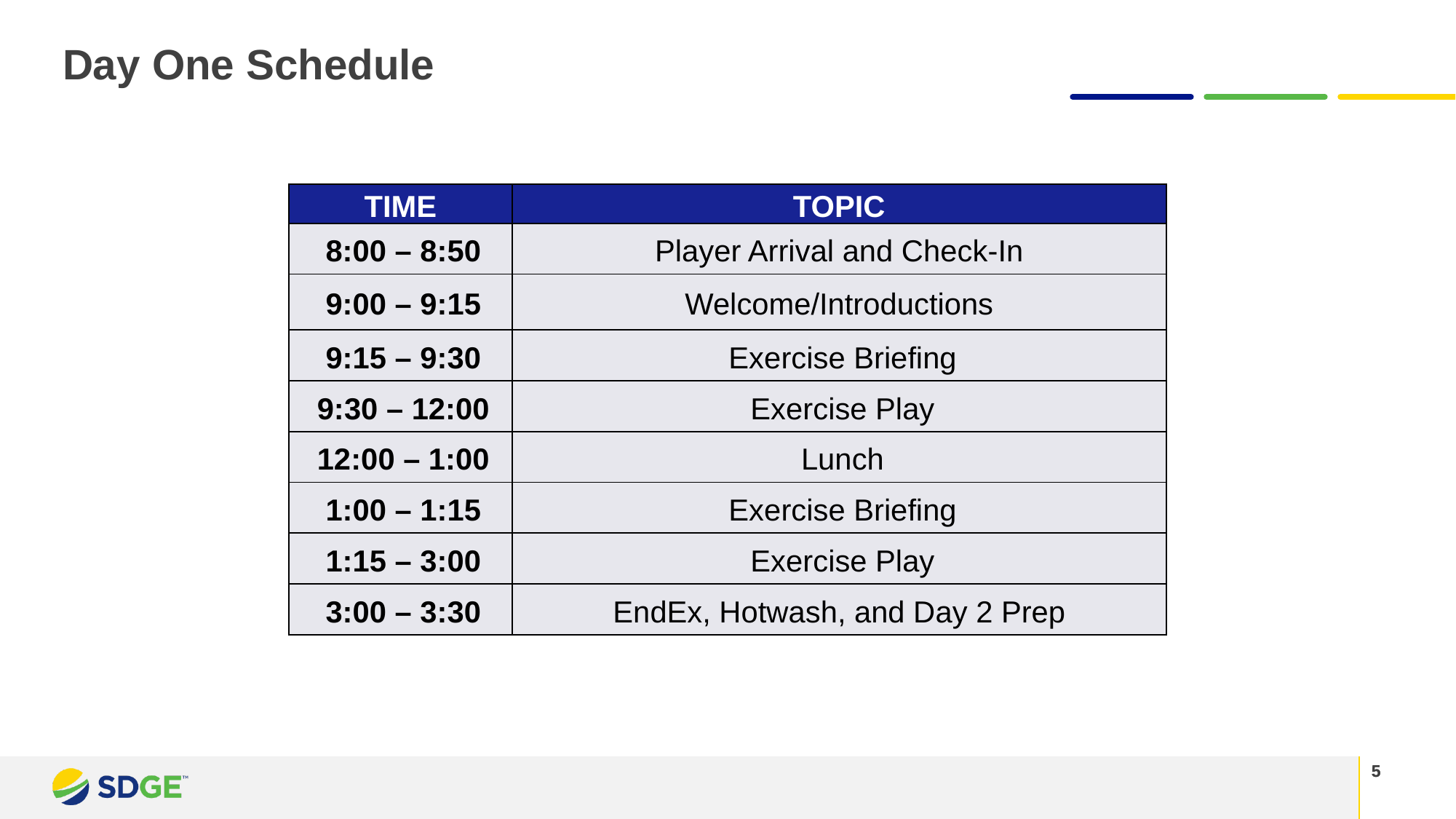

# Day One Schedule
| Time | Topic |
| --- | --- |
| 8:00 – 8:50 | Player Arrival and Check-In |
| 9:00 – 9:15 | Welcome/Introductions |
| 9:15 – 9:30 | Exercise Briefing |
| 9:30 – 12:00 | Exercise Play |
| 12:00 – 1:00 | Lunch |
| 1:00 – 1:15 | Exercise Briefing |
| 1:15 – 3:00 | Exercise Play |
| 3:00 – 3:30 | EndEx, Hotwash, and Day 2 Prep |